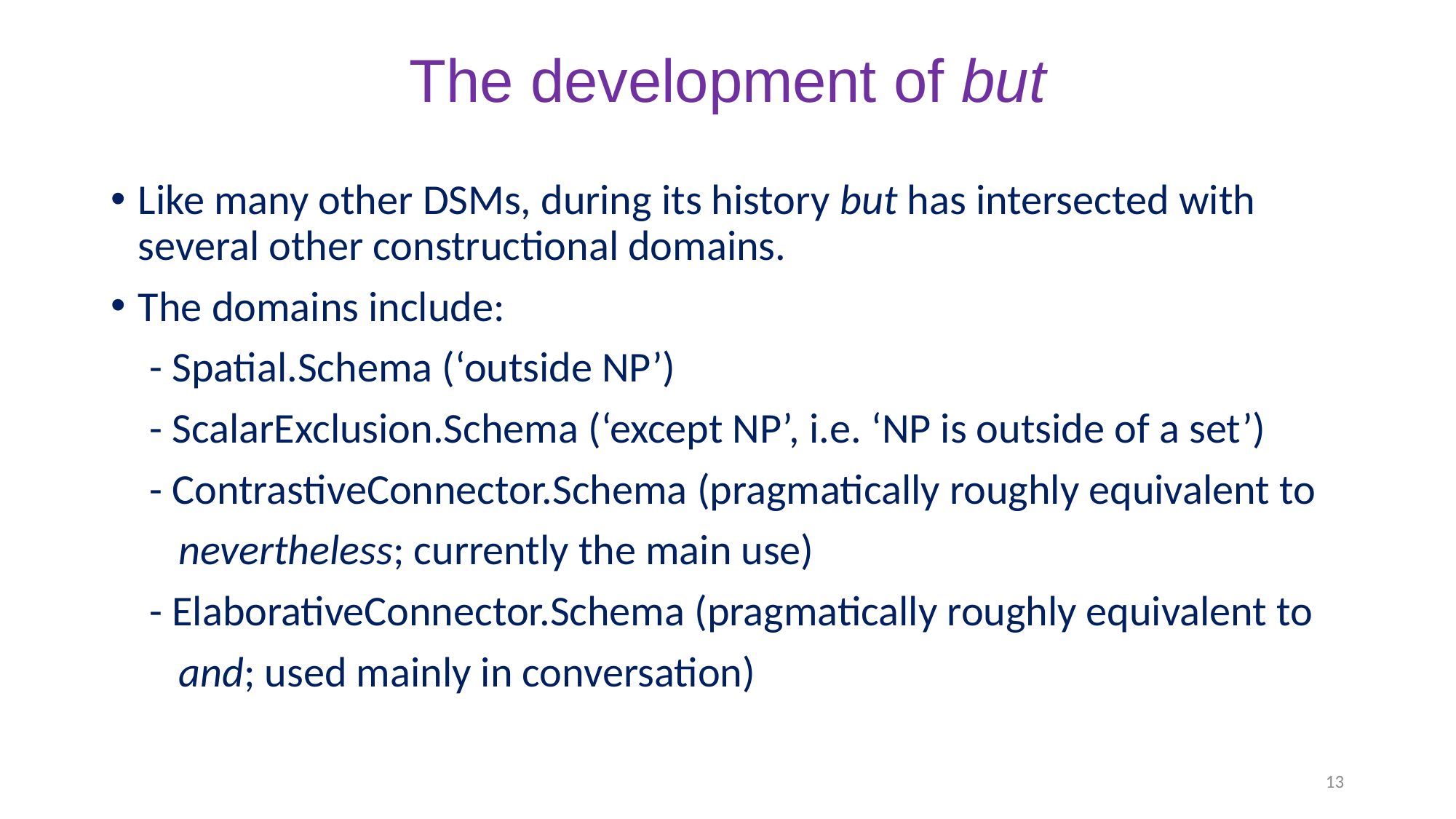

# The development of but
Like many other DSMs, during its history but has intersected with several other constructional domains.
The domains include:
    - Spatial.Schema (‘outside NP’)
    - ScalarExclusion.Schema (‘except NP’, i.e. ‘NP is outside of a set’)
    - ContrastiveConnector.Schema (pragmatically roughly equivalent to
       nevertheless; currently the main use)
    - ElaborativeConnector.Schema (pragmatically roughly equivalent to
       and; used mainly in conversation)

13